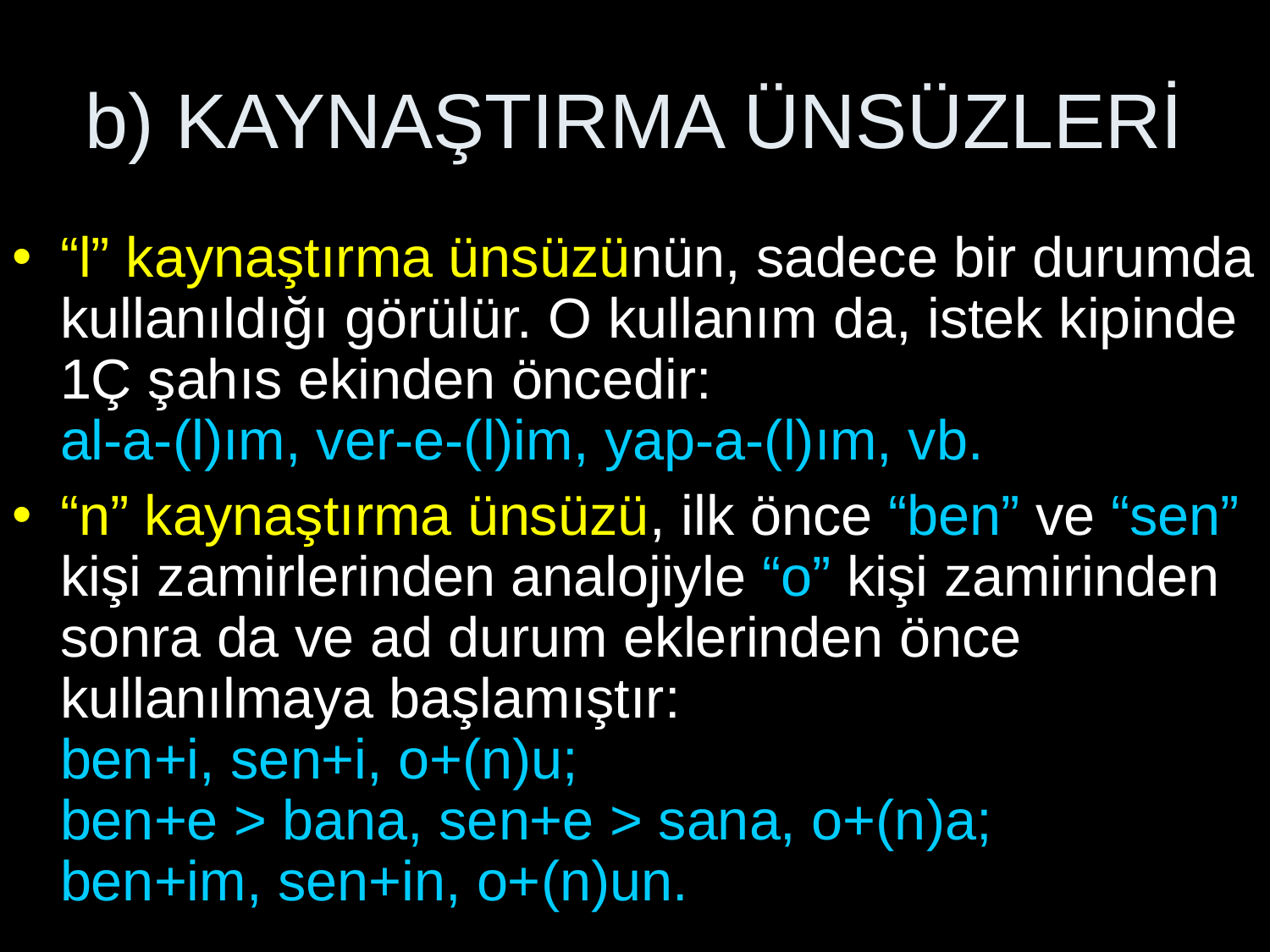

# b) KAYNAŞTIRMA ÜNSÜZLERİ
“l” kaynaştırma ünsüzünün, sadece bir durumda kullanıldığı görülür. O kullanım da, istek kipinde 1Ç şahıs ekinden öncedir:
al-a-(l)ım, ver-e-(l)im, yap-a-(l)ım, vb.
“n” kaynaştırma ünsüzü, ilk önce “ben” ve “sen” kişi zamirlerinden analojiyle “o” kişi zamirinden sonra da ve ad durum eklerinden önce kullanılmaya başlamıştır:
ben+i, sen+i, o+(n)u;
ben+e > bana, sen+e > sana, o+(n)a;
ben+im, sen+in, o+(n)un.